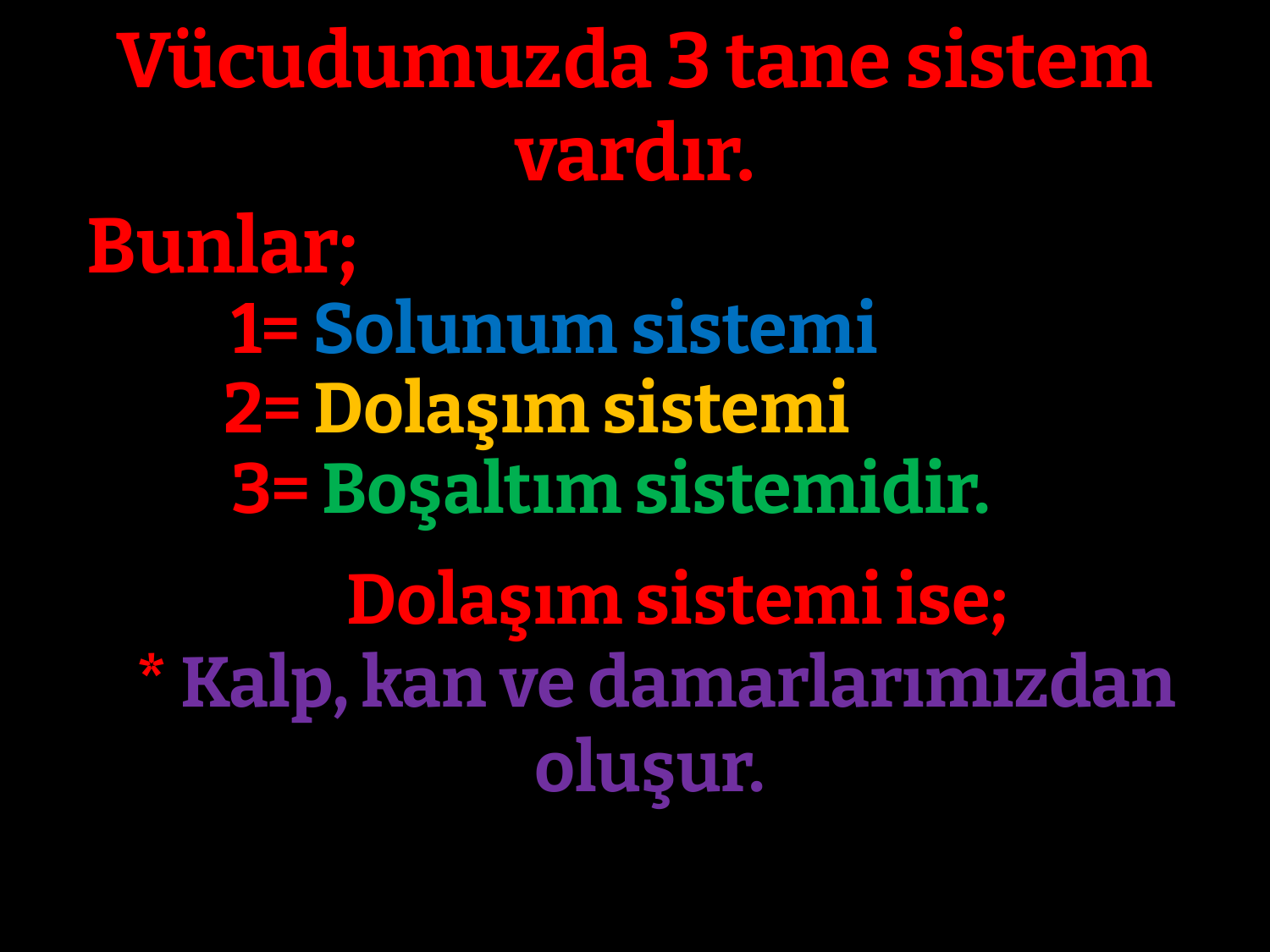

Vücudumuzda 3 tane sistem vardır.
Bunlar;
1= Solunum sistemi
#
2= Dolaşım sistemi
3= Boşaltım sistemidir.
Dolaşım sistemi ise;
* Kalp, kan ve damarlarımızdan oluşur.